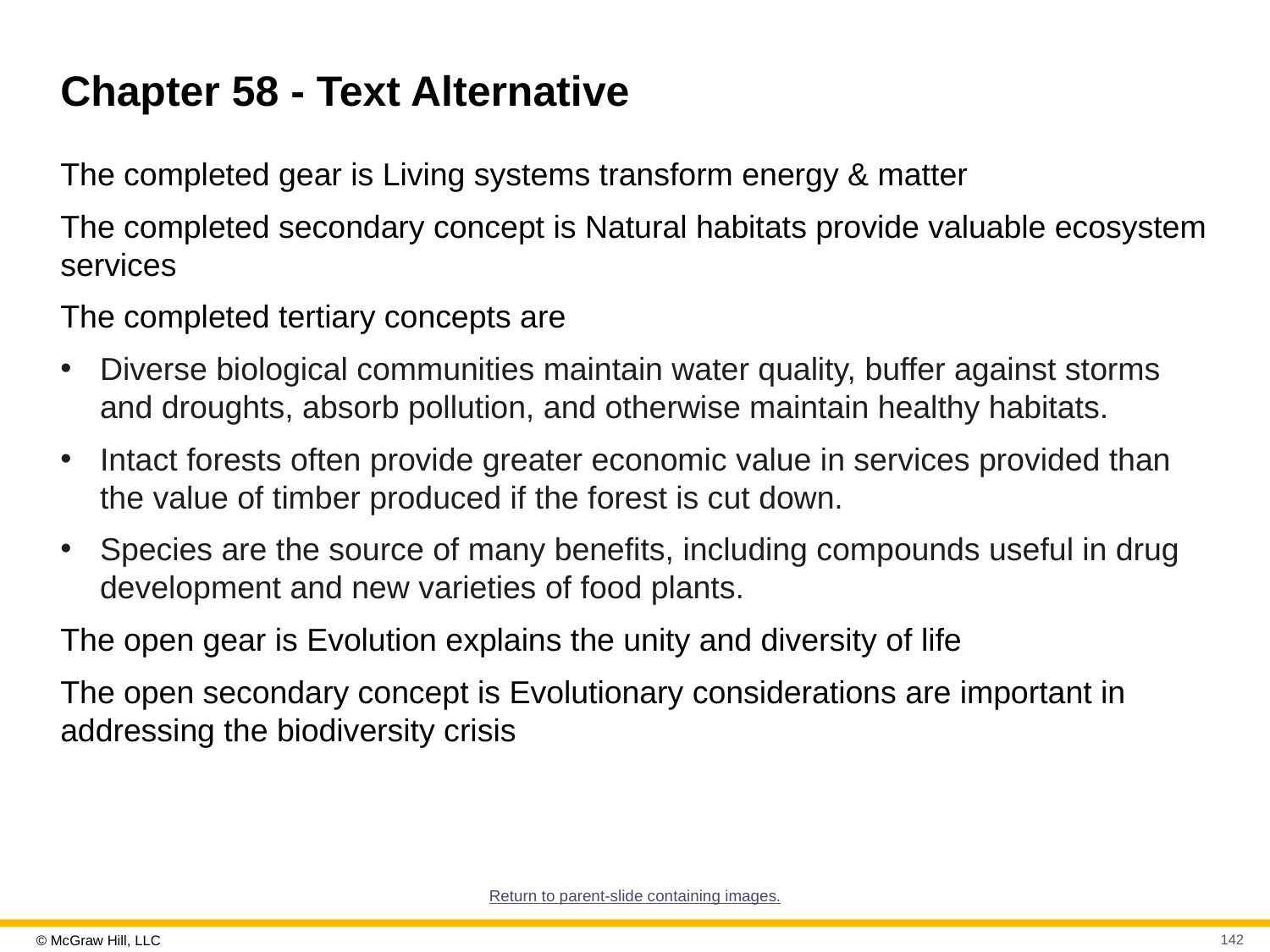

# Chapter 58 - Text Alternative
The completed gear is Living systems transform energy & matter
The completed secondary concept is Natural habitats provide valuable ecosystem services
The completed tertiary concepts are
Diverse biological communities maintain water quality, buffer against storms and droughts, absorb pollution, and otherwise maintain healthy habitats.
Intact forests often provide greater economic value in services provided than the value of timber produced if the forest is cut down.
Species are the source of many benefits, including compounds useful in drug development and new varieties of food plants.
The open gear is Evolution explains the unity and diversity of life
The open secondary concept is Evolutionary considerations are important in addressing the biodiversity crisis
Return to parent-slide containing images.
142